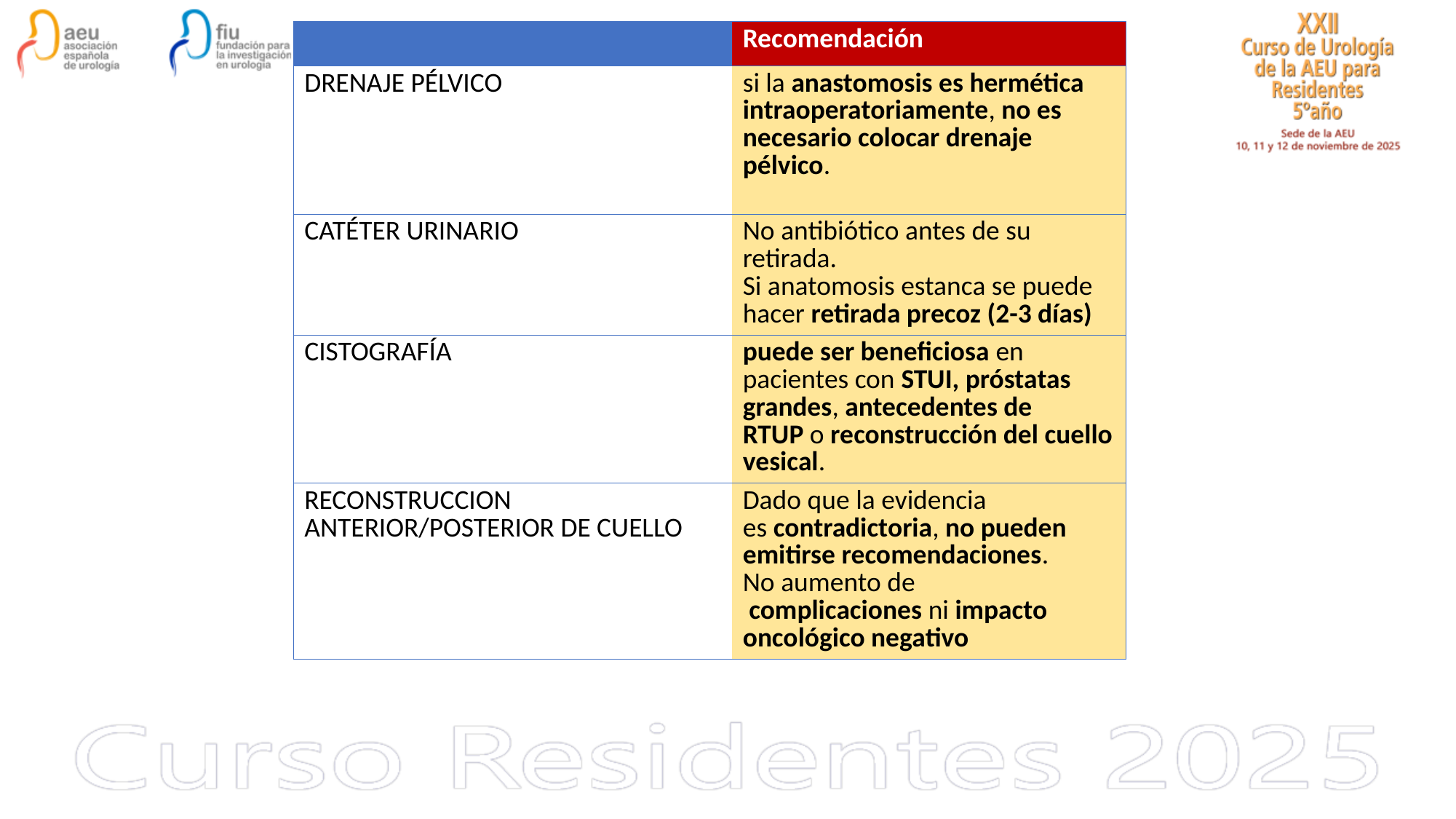

|  | Recomendación |
| --- | --- |
| DRENAJE PÉLVICO | si la anastomosis es hermética intraoperatoriamente, no es necesario colocar drenaje pélvico. |
| CATÉTER URINARIO | No antibiótico antes de su retirada. Si anatomosis estanca se puede hacer retirada precoz (2-3 días) |
| CISTOGRAFÍA | puede ser beneficiosa en pacientes con STUI, próstatas grandes, antecedentes de RTUP o reconstrucción del cuello vesical. |
| RECONSTRUCCION ANTERIOR/POSTERIOR DE CUELLO | Dado que la evidencia es contradictoria, no pueden emitirse recomendaciones. No aumento de  complicaciones ni impacto oncológico negativo |
#